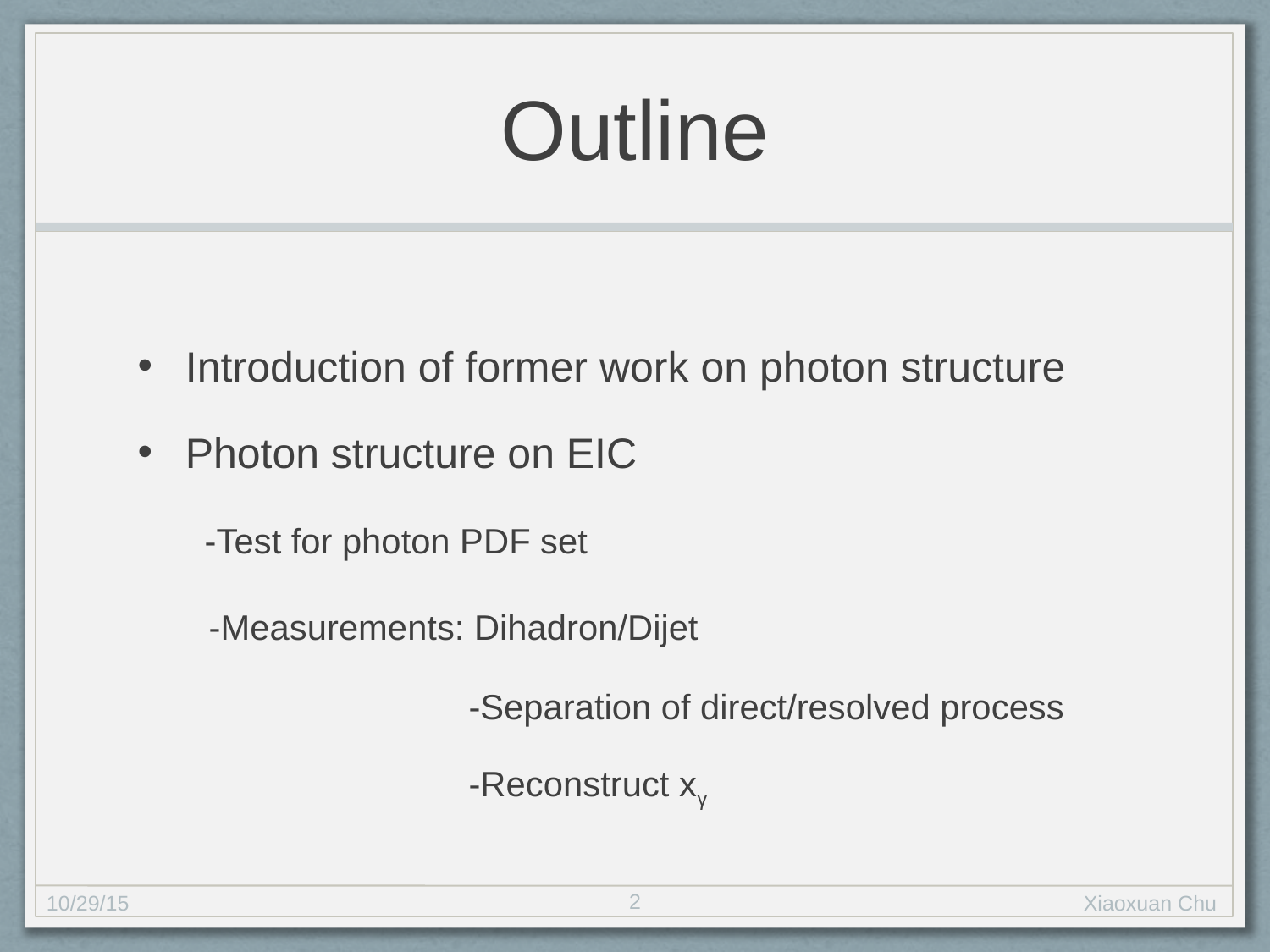

# Outline

Introduction of former work on photon structure
Photon structure on EIC
      -Test for photon PDF set
      -Measurements: Dihadron/Dijet
                                  -Separation of direct/resolved process
                                  -Reconstruct xγ
2
10/29/15
Xiaoxuan Chu